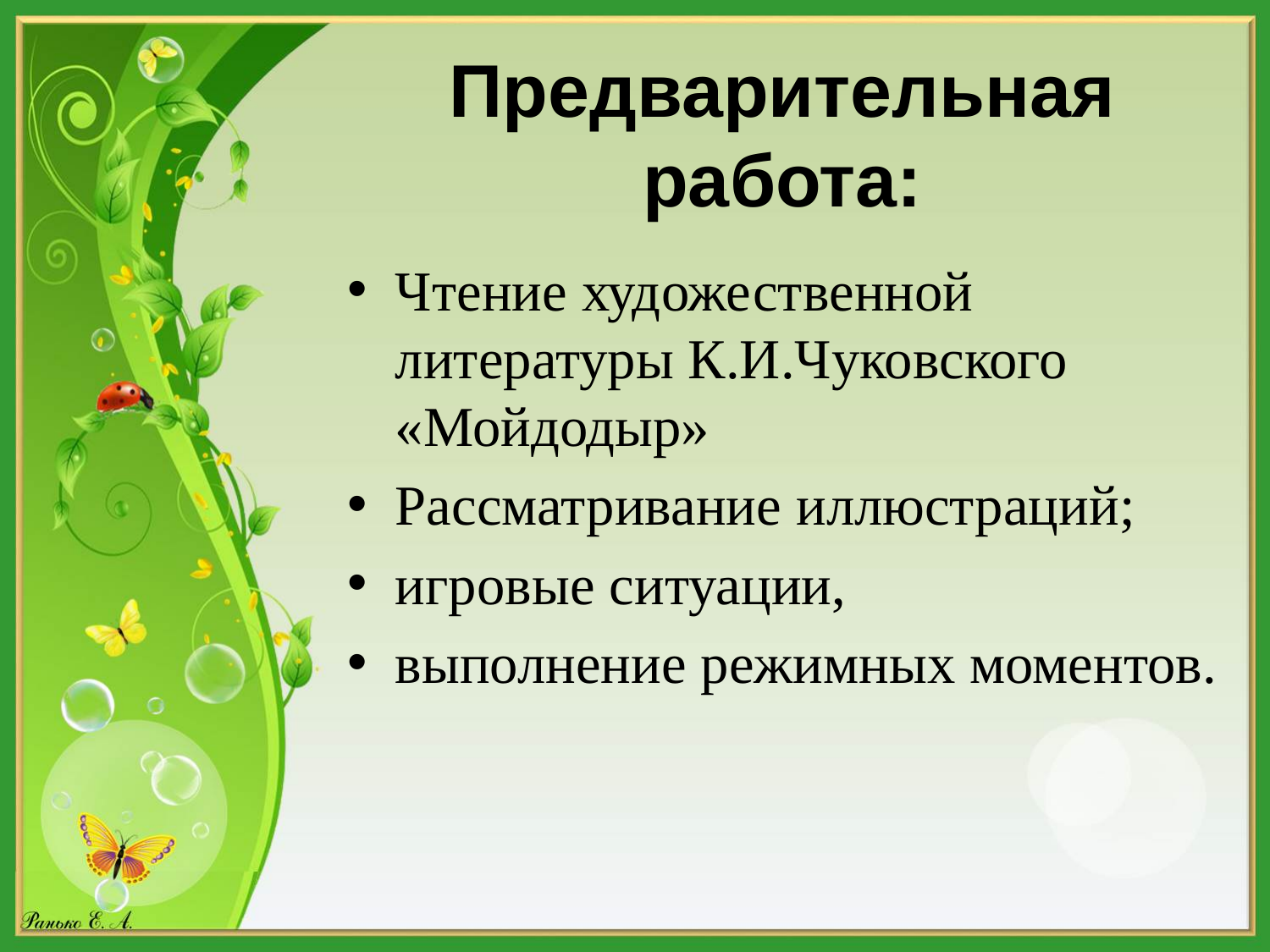

# Предварительная работа:
Чтение художественной литературы К.И.Чуковского «Мойдодыр»
Рассматривание иллюстраций;
игровые ситуации,
выполнение режимных моментов.